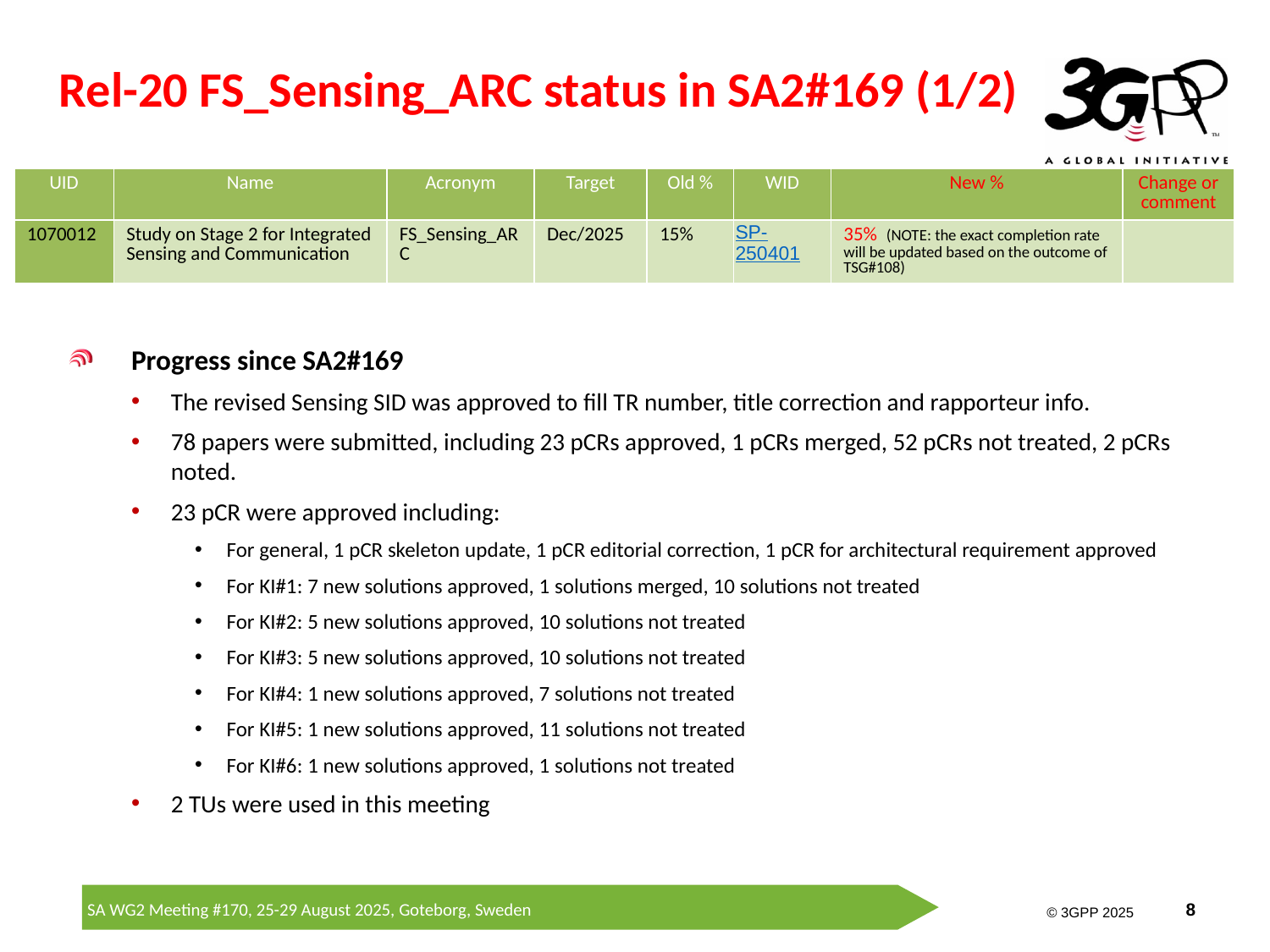

# Rel-20 FS_Sensing_ARC status in SA2#169 (1/2)
| UID | Name | Acronym | Target | Old % | WID | New % | Change or comment |
| --- | --- | --- | --- | --- | --- | --- | --- |
| 1070012 | Study on Stage 2 for Integrated Sensing and Communication | FS\_Sensing\_ARC | Dec/2025 | 15% | SP-250401 | 35% (NOTE: the exact completion rate will be updated based on the outcome of TSG#108) |  |
Progress since SA2#169
The revised Sensing SID was approved to fill TR number, title correction and rapporteur info.
78 papers were submitted, including 23 pCRs approved, 1 pCRs merged, 52 pCRs not treated, 2 pCRs noted.
23 pCR were approved including:
For general, 1 pCR skeleton update, 1 pCR editorial correction, 1 pCR for architectural requirement approved
For KI#1: 7 new solutions approved, 1 solutions merged, 10 solutions not treated
For KI#2: 5 new solutions approved, 10 solutions not treated
For KI#3: 5 new solutions approved, 10 solutions not treated
For KI#4: 1 new solutions approved, 7 solutions not treated
For KI#5: 1 new solutions approved, 11 solutions not treated
For KI#6: 1 new solutions approved, 1 solutions not treated
2 TUs were used in this meeting